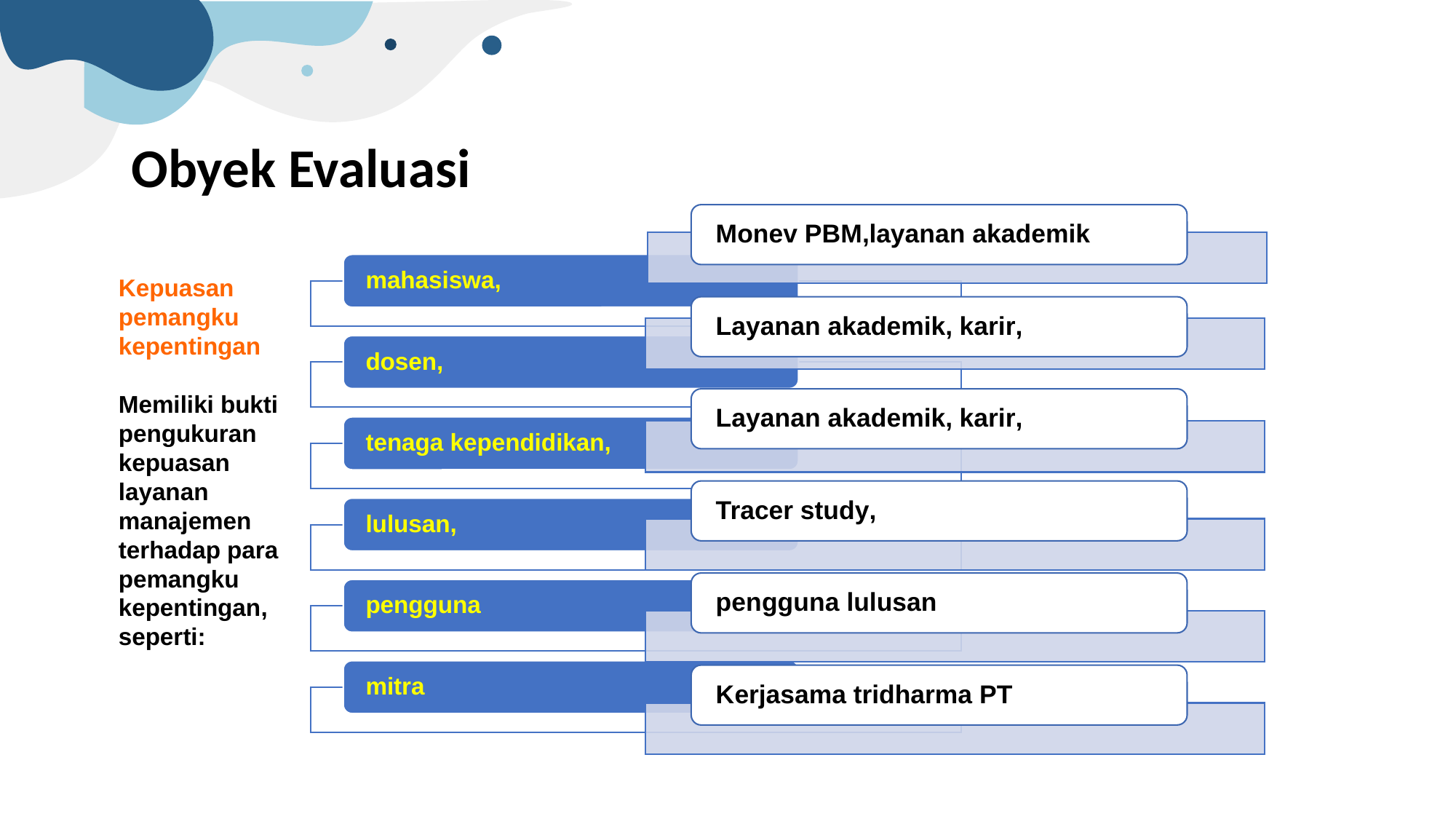

Obyek Evaluasi
Monev PBM,layanan akademik
Layanan akademik, karir,
Layanan akademik, karir,
Tracer study,
pengguna lulusan
Kerjasama tridharma PT
mahasiswa,
dosen,
tenaga kependidikan,
lulusan,
pengguna
mitra
Kepuasan pemangku kepentingan

Memiliki bukti pengukuran kepuasan layanan manajemen terhadap para pemangku kepentingan, seperti: